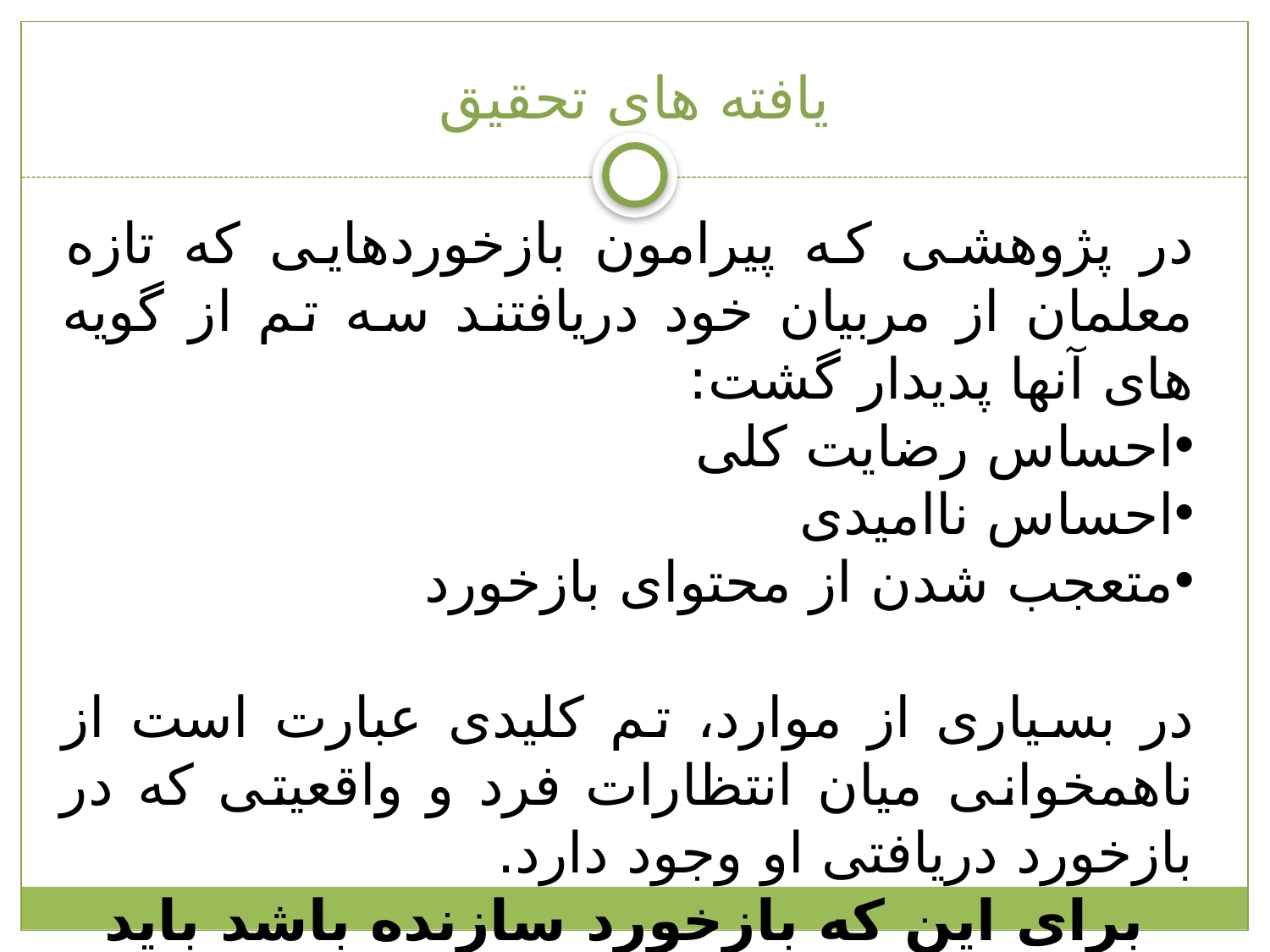

# یافته های تحقیق
در پژوهشی که پیرامون بازخوردهایی که تازه معلمان از مربیان خود دریافتند سه تم از گویه های آنها پدیدار گشت:
احساس رضایت کلی
احساس ناامیدی
متعجب شدن از محتوای بازخورد

در بسیاری از موارد، تم کلیدی عبارت است از ناهمخوانی میان انتظارات فرد و واقعیتی که در بازخورد دریافتی او وجود دارد.
برای این که بازخورد سازنده باشد باید حمایتگرانه، همدلانه و تشویق کننده باشد.